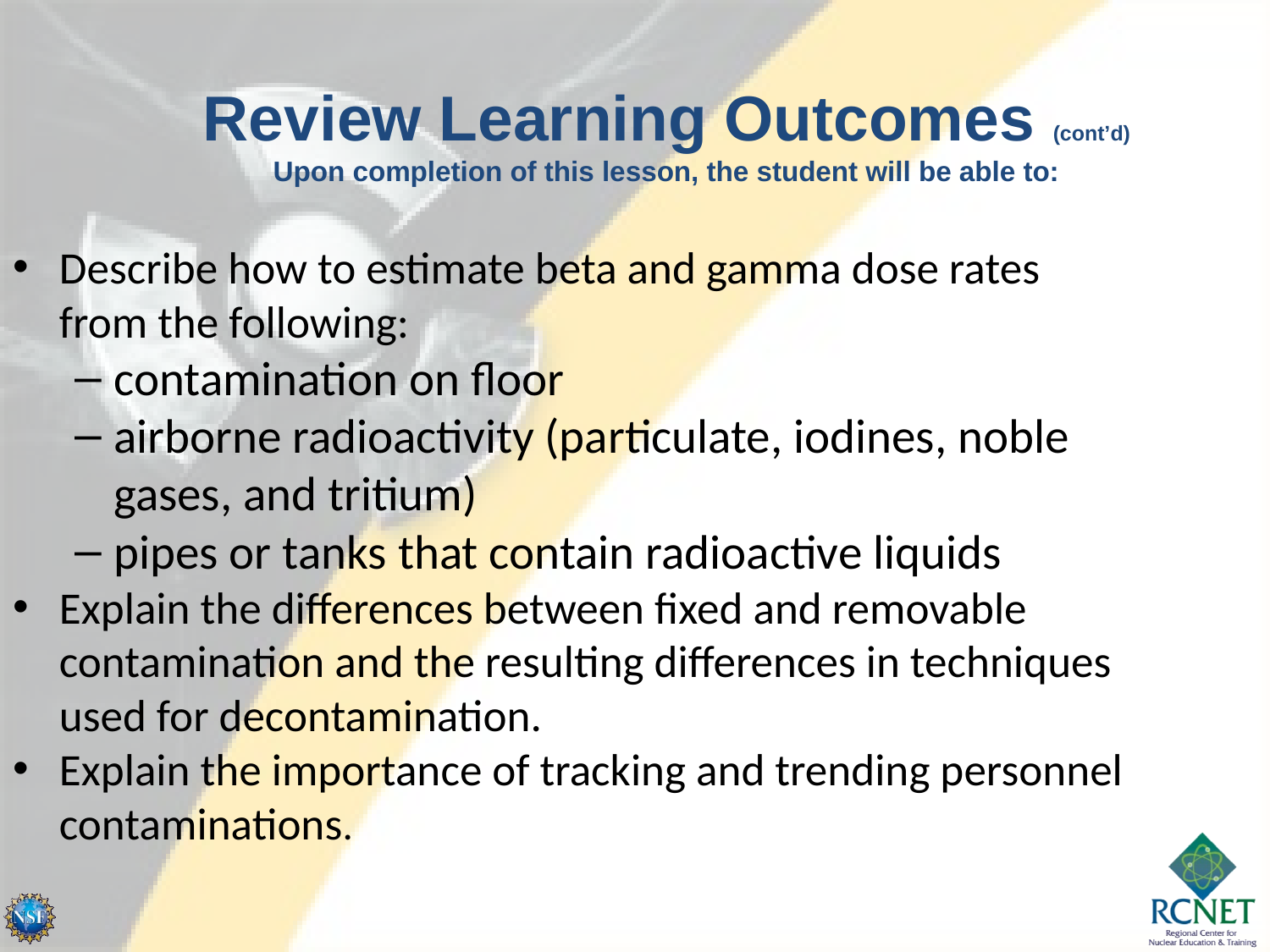

Review Learning Outcomes (cont’d)
Upon completion of this lesson, the student will be able to:
Describe how to estimate beta and gamma dose rates from the following:
contamination on floor
airborne radioactivity (particulate, iodines, noble gases, and tritium)
pipes or tanks that contain radioactive liquids
Explain the differences between fixed and removable contamination and the resulting differences in techniques used for decontamination.
Explain the importance of tracking and trending personnel contaminations.